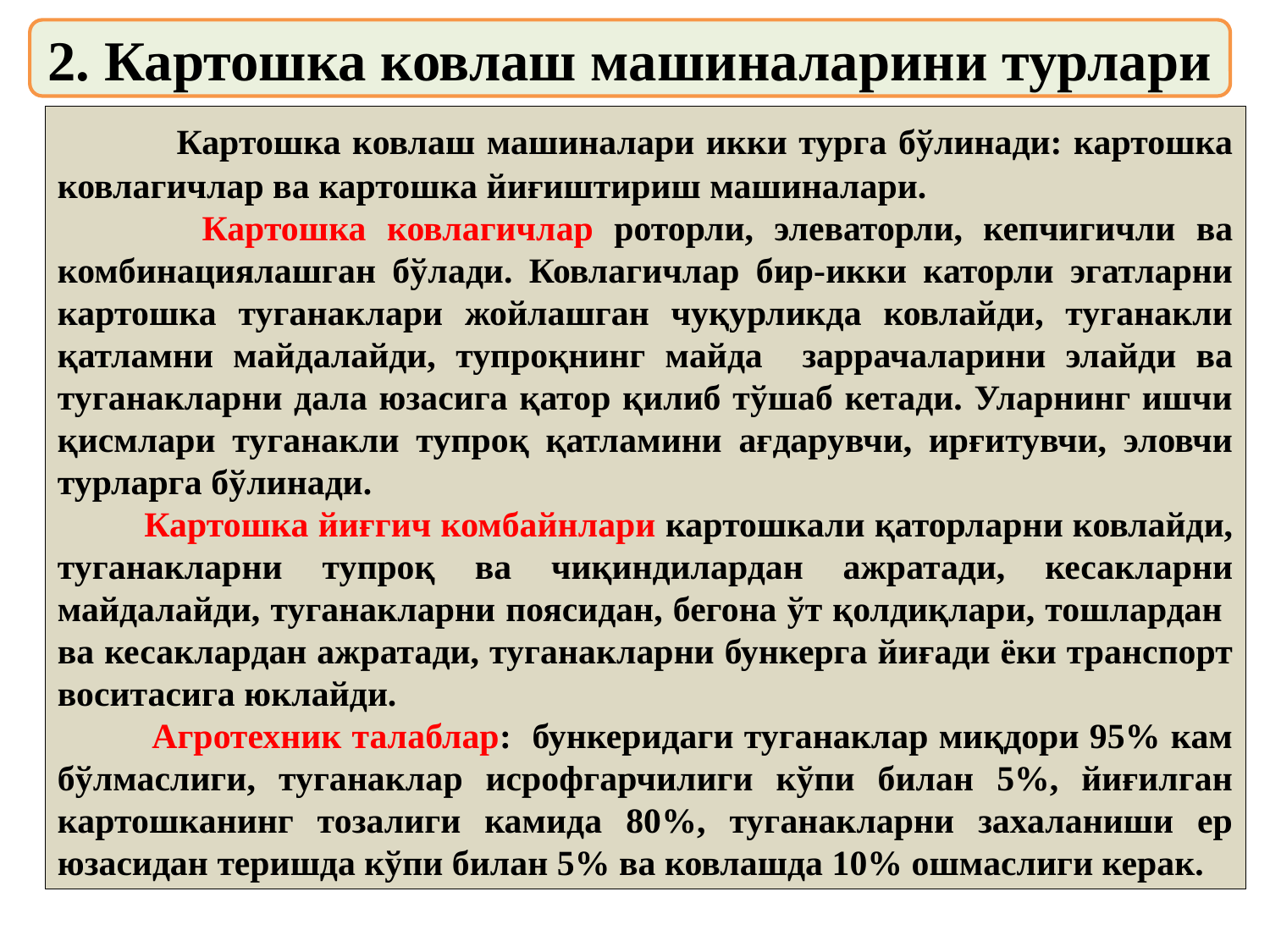

2. Картошка ковлаш машиналарини турлари
         Картошка ковлаш машиналари икки турга бўлинади: картошка ковлагичлар ва картошка йиғиштириш машиналари.
       Картошка ковлагичлар роторли, элеваторли, кепчигичли ва комбинациялашган бўлади. Ковлагичлар бир-икки каторли эгатларни картошка туганаклари жойлашган чуқурликда ковлайди, туганакли қатламни майдалайди, тупроқнинг майда  заррачаларини элайди ва туганакларни дала юзасига қатор қилиб тўшаб кетади. Уларнинг ишчи қисмлари туганакли тупроқ қатламини ағдарувчи, ирғитувчи, эловчи турларга бўлинади.
         Картошка йиғгич комбайнлари картошкали қаторларни ковлайди, туганакларни тупроқ ва чиқиндилардан ажратади, кесакларни майдалайди, туганакларни поясидан, бегона ўт қолдиқлари, тошлардан  ва кесаклардан ажратади, туганакларни бункерга йиғади ёки транспорт воситасига юклайди.
         Агротехник талаблар:  бункеридаги туганаклар миқдори 95% кам бўлмаслиги, туганаклар исрофгарчилиги кўпи билан 5%, йиғилган картошканинг тозалиги камида 80%, туганакларни захаланиши ер юзасидан теришда кўпи билан 5% ва ковлашда 10% ошмаслиги керак.